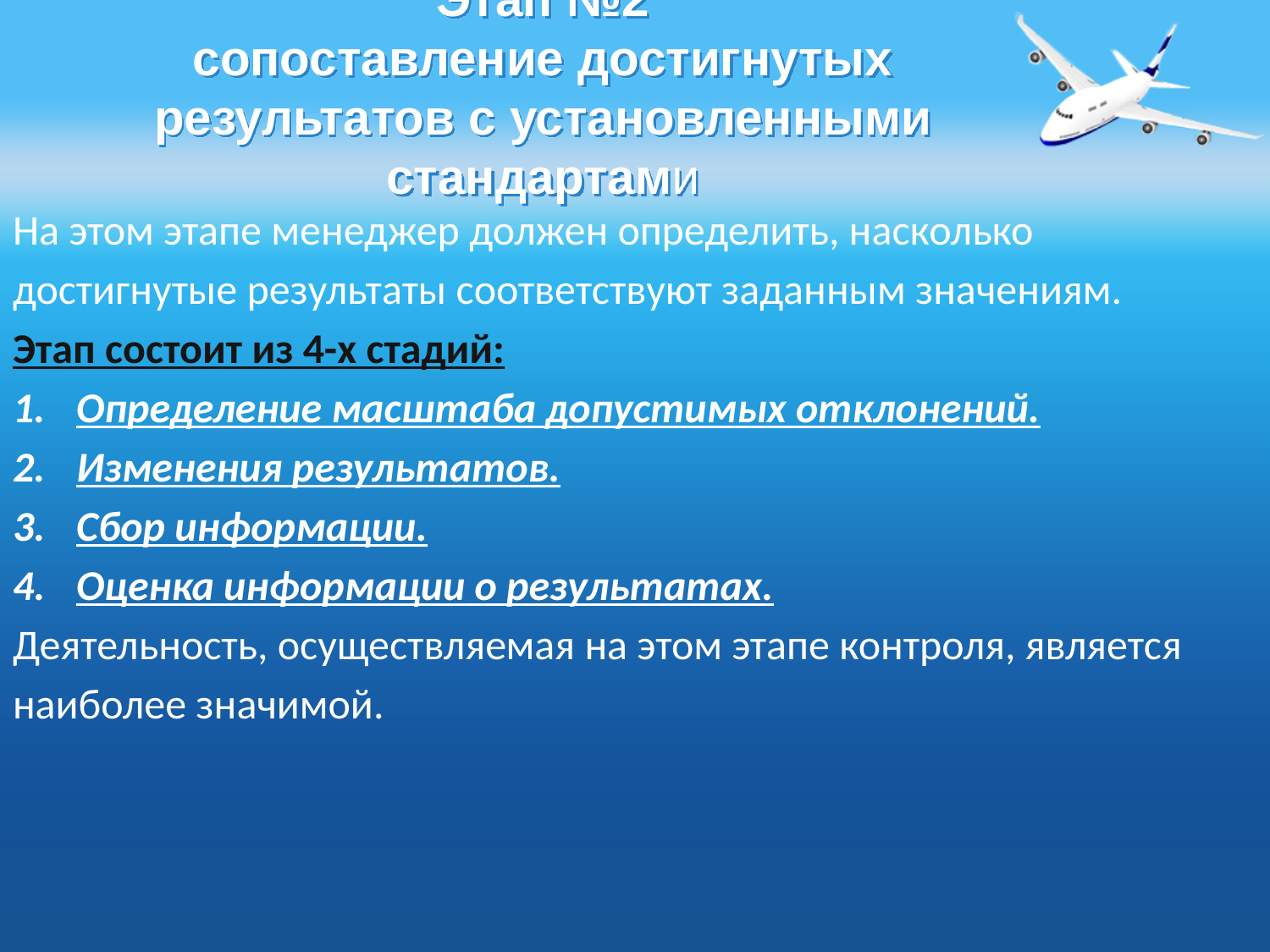

# Этап №2 сопоставление достигнутых результатов с установленными стандартами
На этом этапе менеджер должен определить, насколько
достигнутые результаты соответствуют заданным значениям.
Этап состоит из 4-х стадий:
Определение масштаба допустимых отклонений.
Изменения результатов.
Сбор информации.
Оценка информации о результатах.
Деятельность, осуществляемая на этом этапе контроля, является
наиболее значимой.